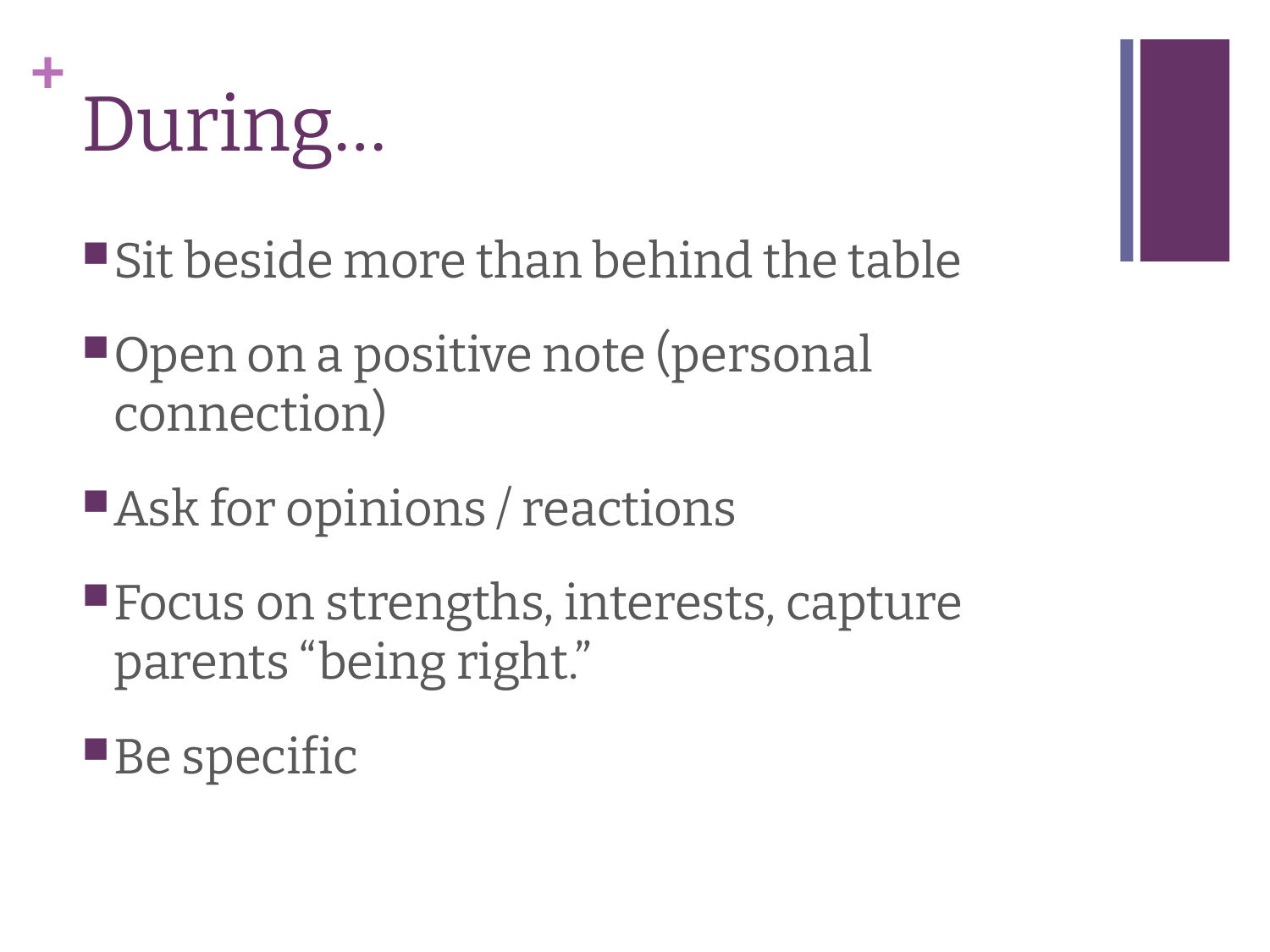

# During…
Sit beside more than behind the table
Open on a positive note (personal connection)
Ask for opinions / reactions
Focus on strengths, interests, capture parents “being right.”
Be specific